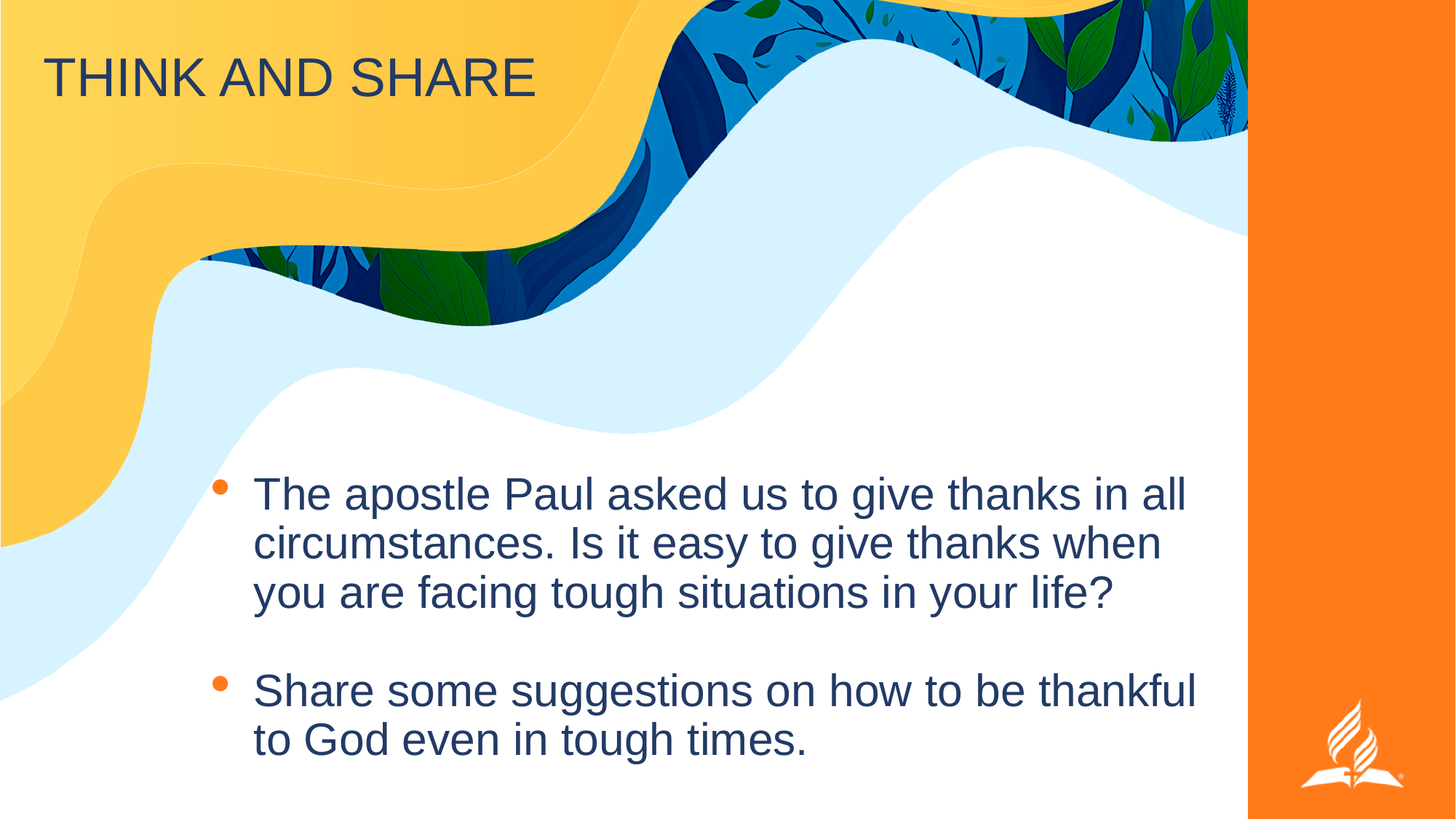

# THINK AND SHARE
The apostle Paul asked us to give thanks in all circumstances. Is it easy to give thanks when you are facing tough situations in your life?

Share some suggestions on how to be thankful to God even in tough times.